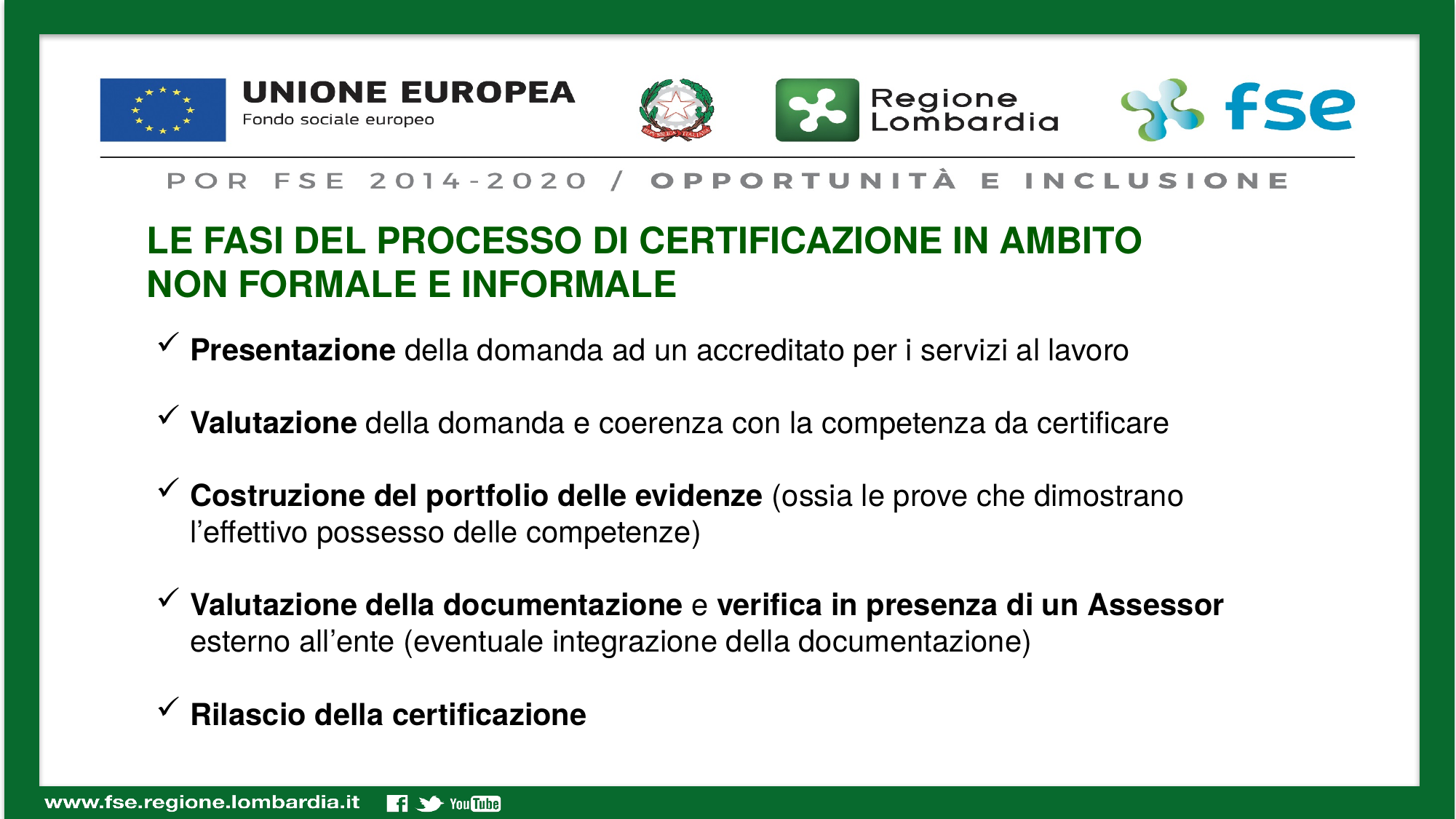

LE FASI DEL PROCESSO DI CERTIFICAZIONE IN AMBITO NON FORMALE E INFORMALE

Presentazione della domanda ad un accreditato per i servizi al lavoro

Valutazione della domanda e coerenza con la competenza da certificare

Costruzione del portfolio delle evidenze (ossia le prove che dimostrano l’effettivo possesso delle competenze)

Valutazione della documentazione e verifica in presenza di un Assessor esterno all’ente (eventuale integrazione della documentazione)

Rilascio della certificazione